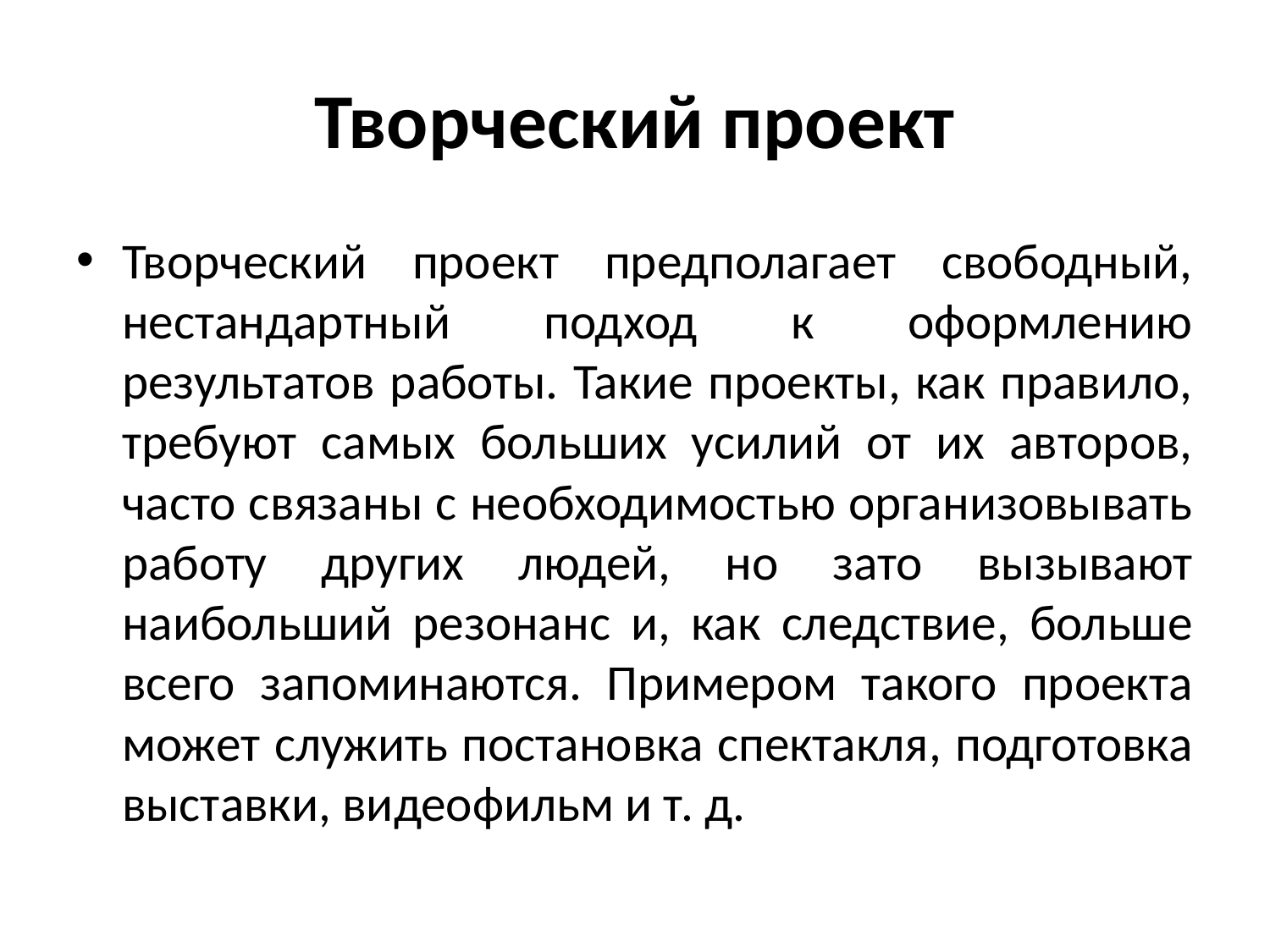

# Творческий проект
Творческий проект предполагает свободный, нестандартный подход к оформлению результатов работы. Такие проекты, как правило, требуют самых больших усилий от их авторов, часто связаны с необходимостью организовывать работу других людей, но зато вызывают наибольший резонанс и, как следствие, больше всего запоминаются. Примером такого проекта может служить постановка спектакля, подготовка выставки, видеофильм и т. д.